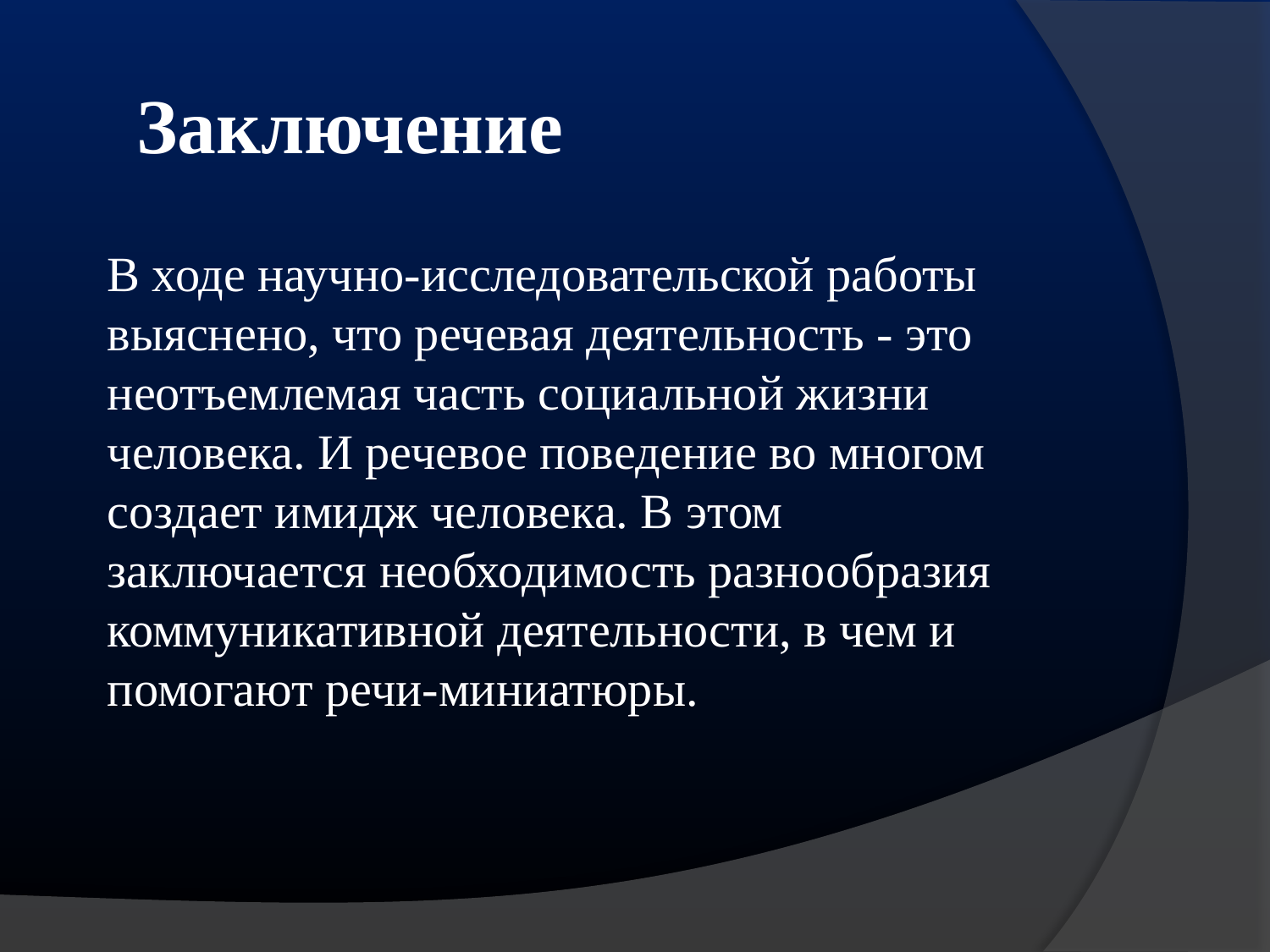

Заключение
В ходе научно-исследовательской работы выяснено, что речевая деятельность - это неотъемлемая часть социальной жизни человека. И речевое поведение во многом создает имидж человека. В этом заключается необходимость разнообразия коммуникативной деятельности, в чем и помогают речи-миниатюры.